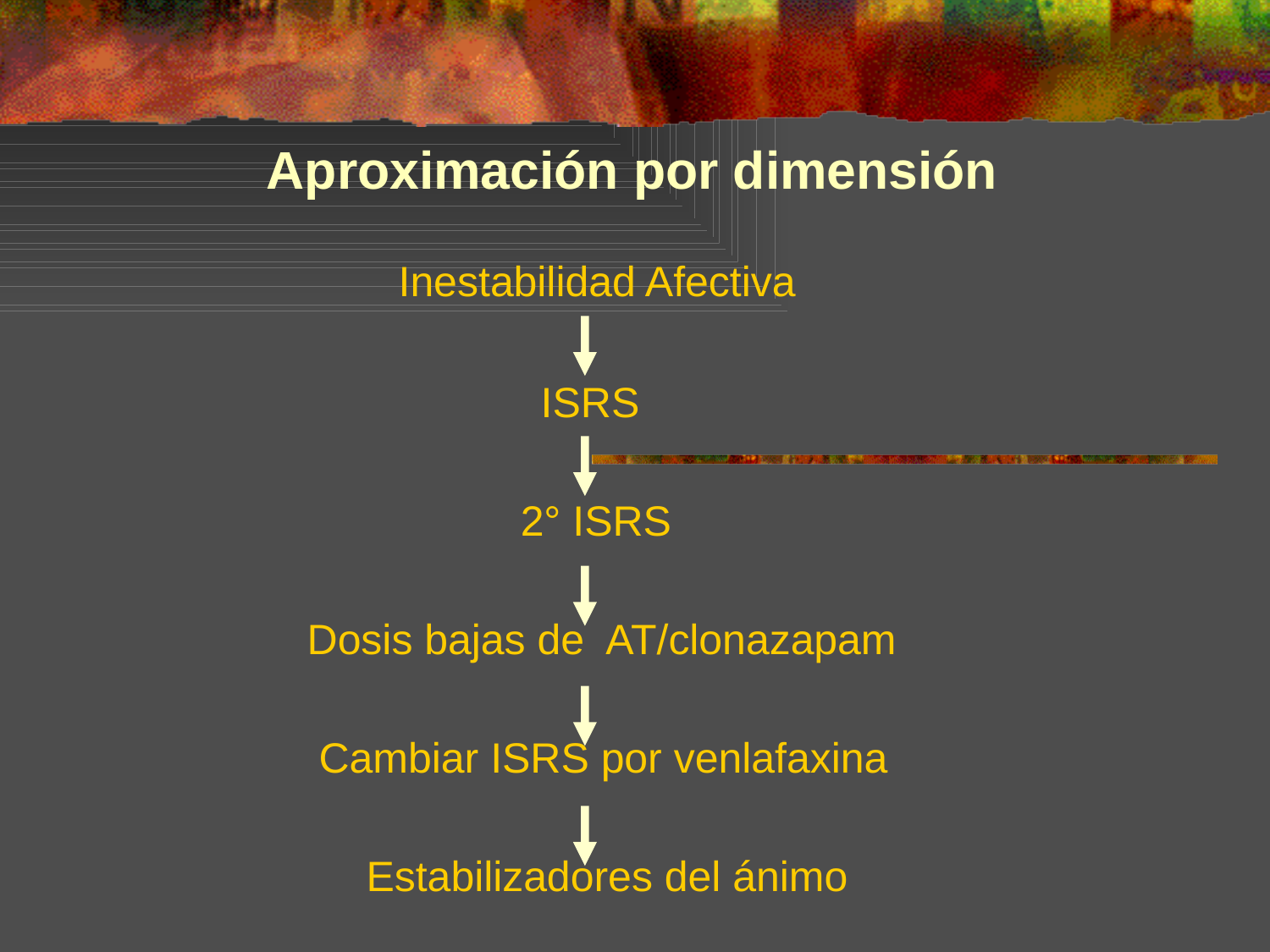

Aproximación por dimensión

                        Inestabilidad Afectiva

	                                 ISRS

                                          2° ISRS

                        Dosis bajas de  AT/clonazapam

                         Cambiar ISRS por venlafaxina

                             Estabilizadores del ánimo
#